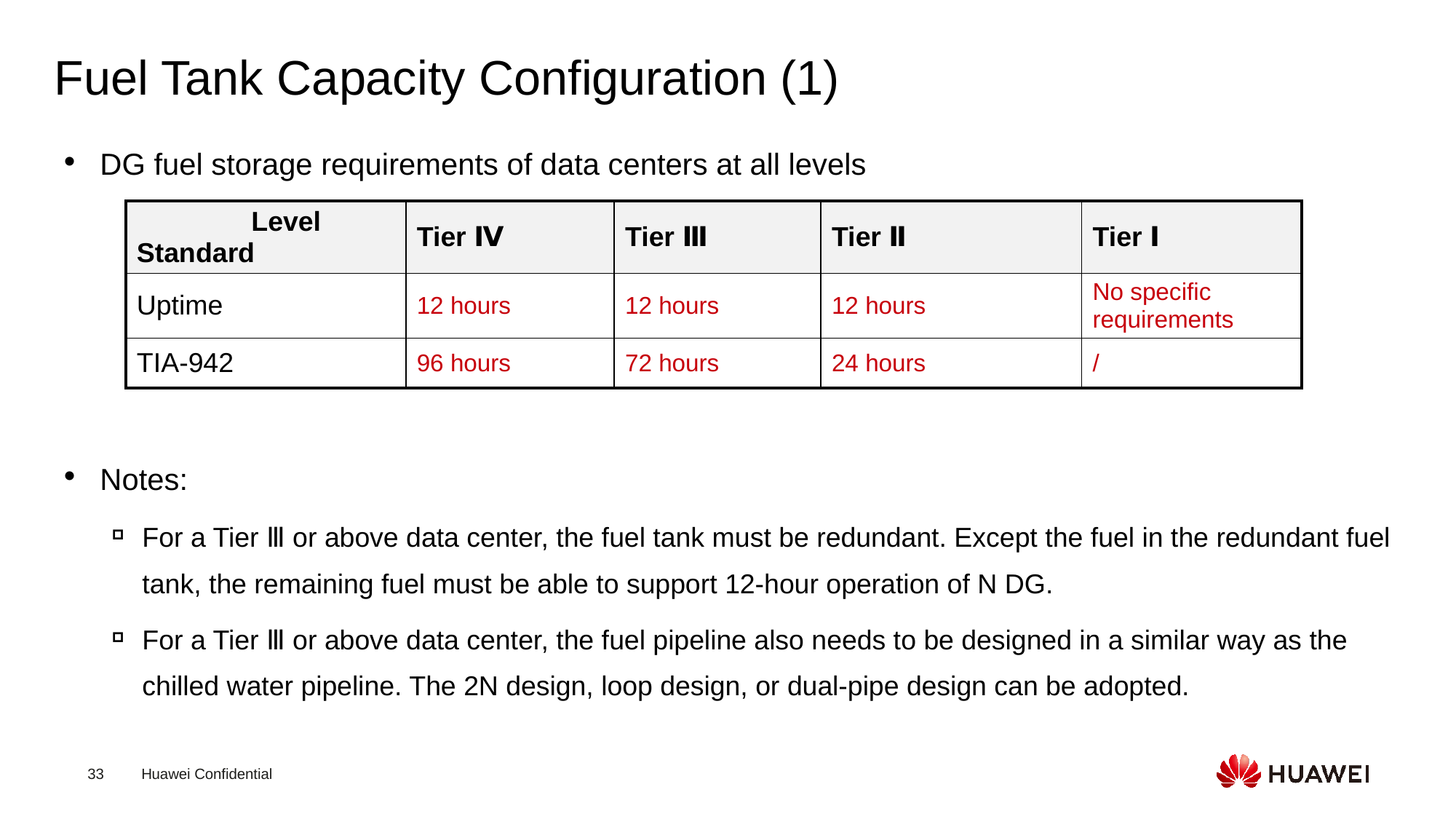

# Fuel Tank Capacity Configuration (1)
DG fuel storage requirements of data centers at all levels

Notes:
For a Tier Ⅲ or above data center, the fuel tank must be redundant. Except the fuel in the redundant fuel tank, the remaining fuel must be able to support 12-hour operation of N DG.
For a Tier Ⅲ or above data center, the fuel pipeline also needs to be designed in a similar way as the chilled water pipeline. The 2N design, loop design, or dual-pipe design can be adopted.

| Level Standard | Tier Ⅳ | Tier Ⅲ | Tier Ⅱ | Tier Ⅰ |
| --- | --- | --- | --- | --- |
| Uptime | 12 hours | 12 hours | 12 hours | No specific requirements |
| TIA-942 | 96 hours | 72 hours | 24 hours | / |